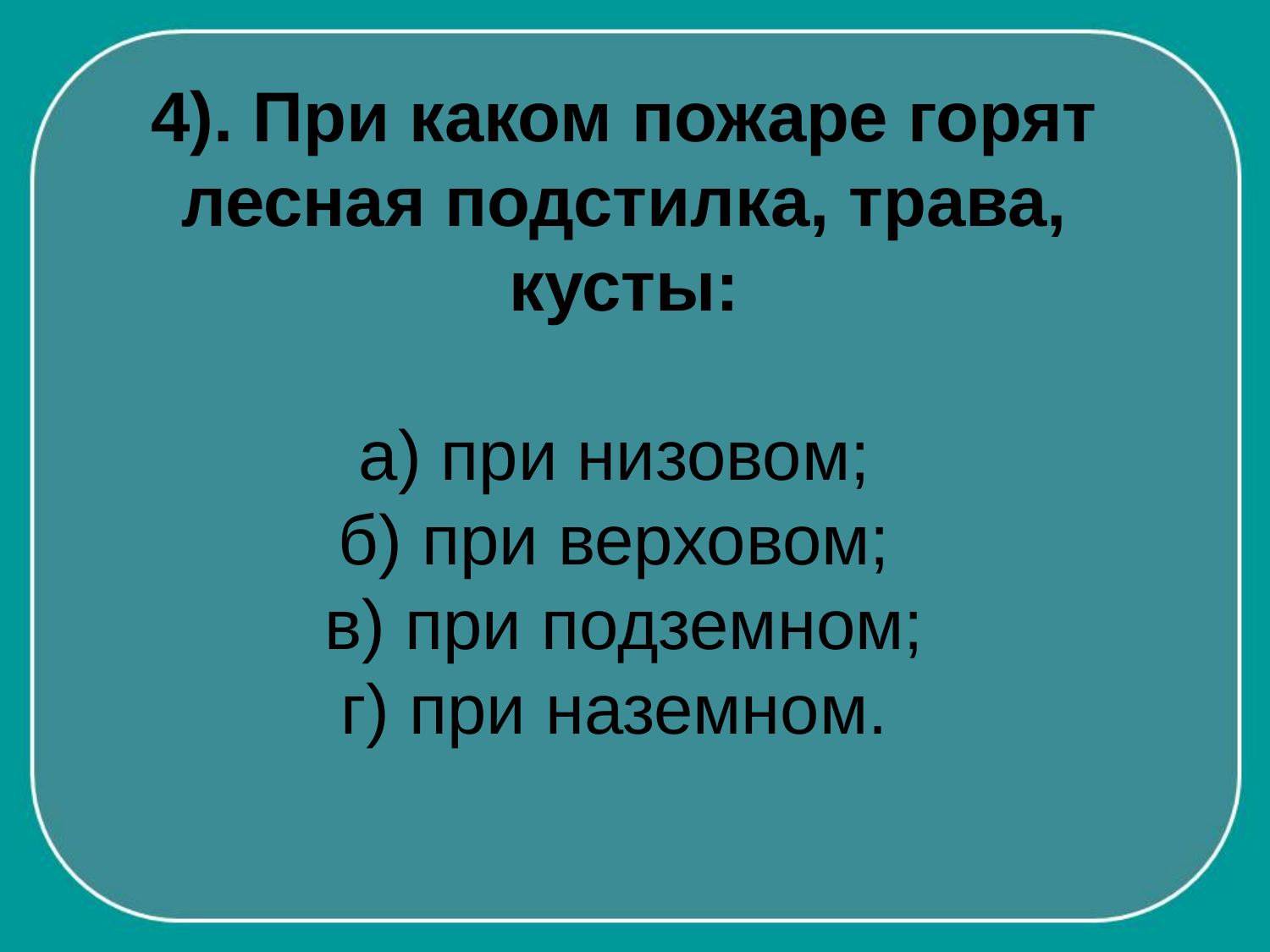

4). При каком пожаре горят лесная подстилка, трава, кусты:
а) при низовом;
б) при верховом;
в) при подземном;
г) при наземном.